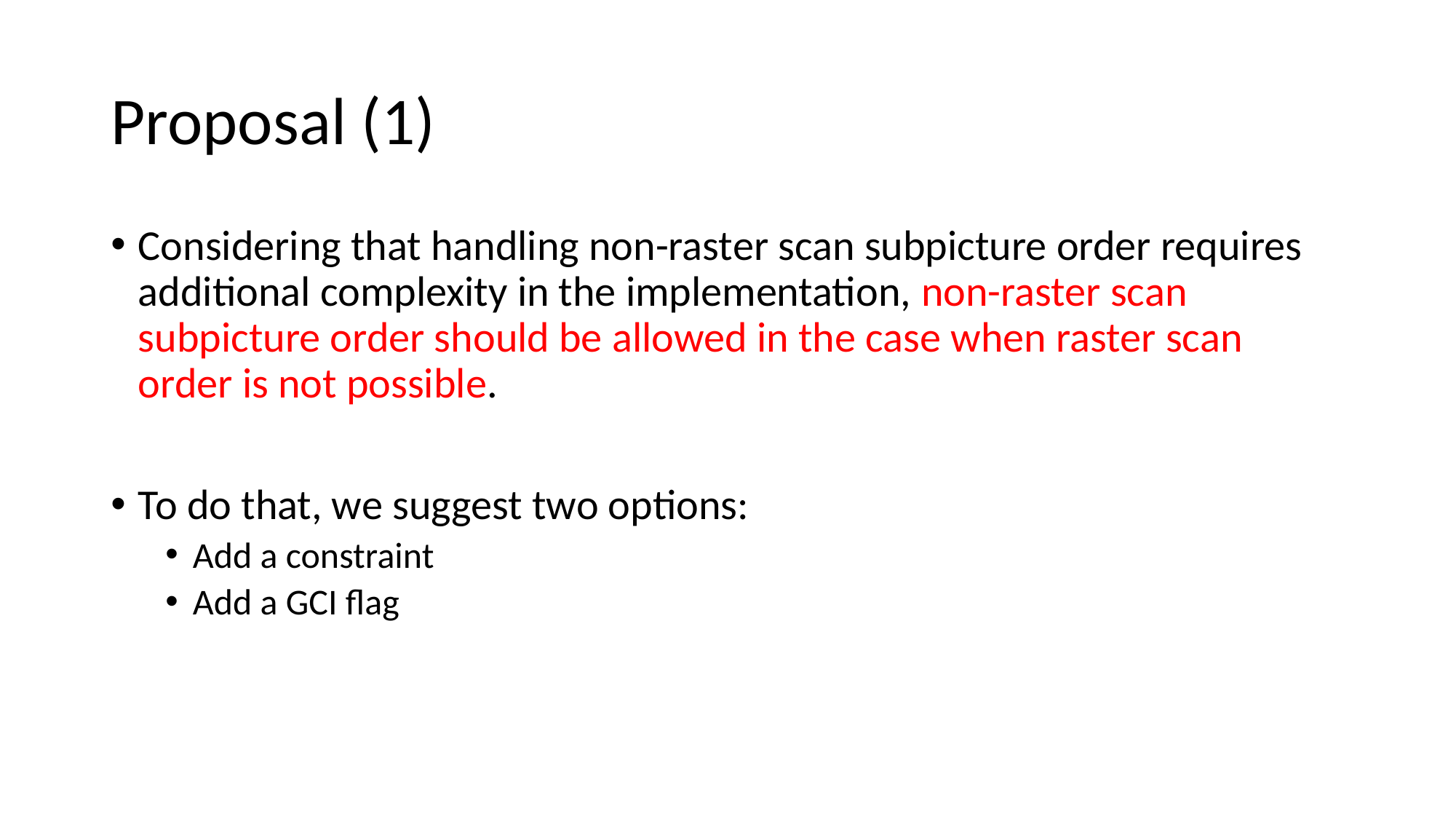

# Proposal (1)
Considering that handling non-raster scan subpicture order requires additional complexity in the implementation, non-raster scan subpicture order should be allowed in the case when raster scan order is not possible.

To do that, we suggest two options:
Add a constraint
Add a GCI flag